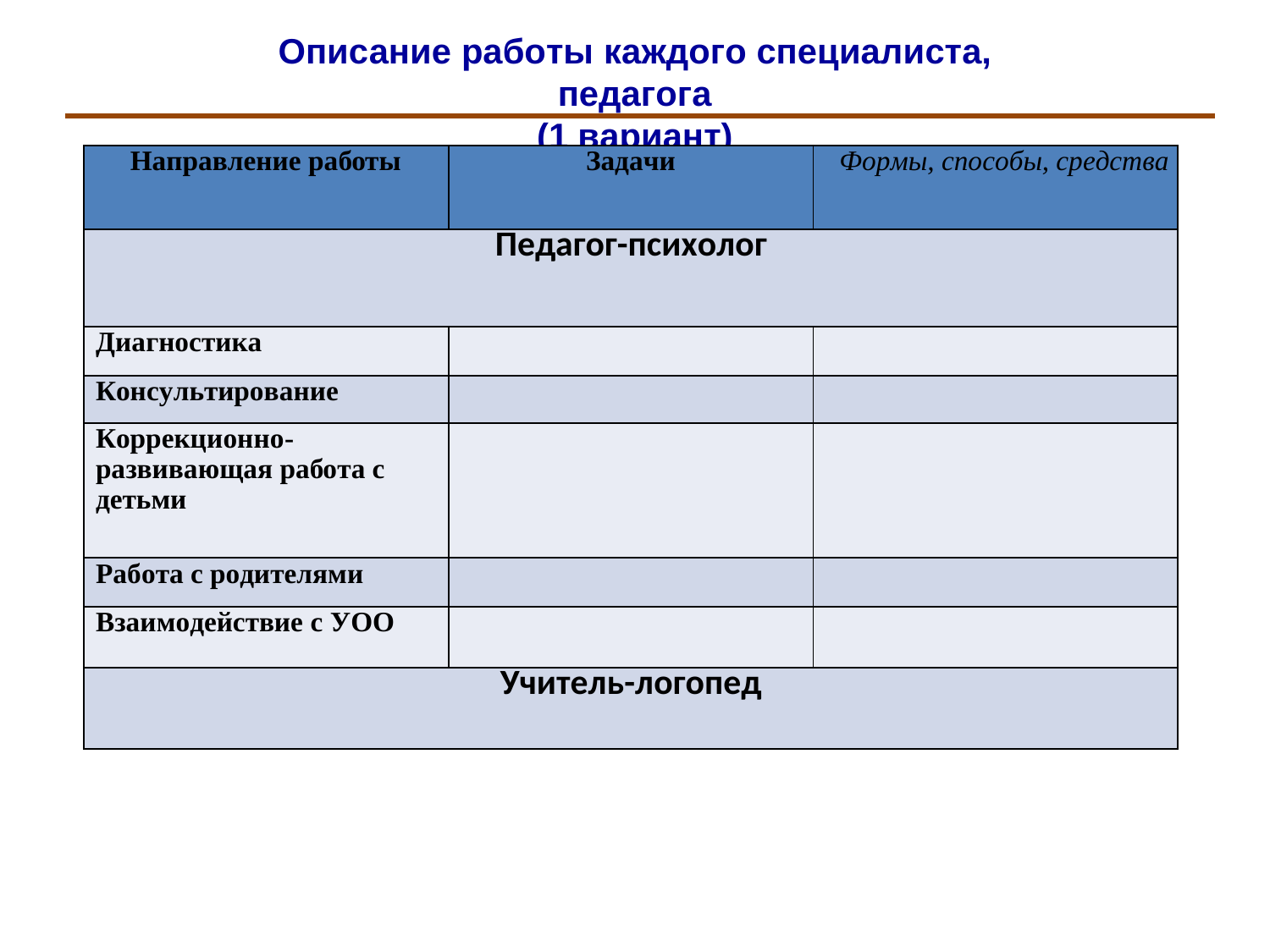

Описание работы каждого специалиста, педагога
(1 вариант)
| Направление работы | Задачи | Формы, способы, средства |
| --- | --- | --- |
| Педагог-психолог |  |  |
| Диагностика |  |  |
| Консультирование |  |  |
| Коррекционно- развивающая работа с детьми |  |  |
| Работа с родителями |  |  |
| Взаимодействие с УОО |  |  |
| Учитель-логопед |  |  |